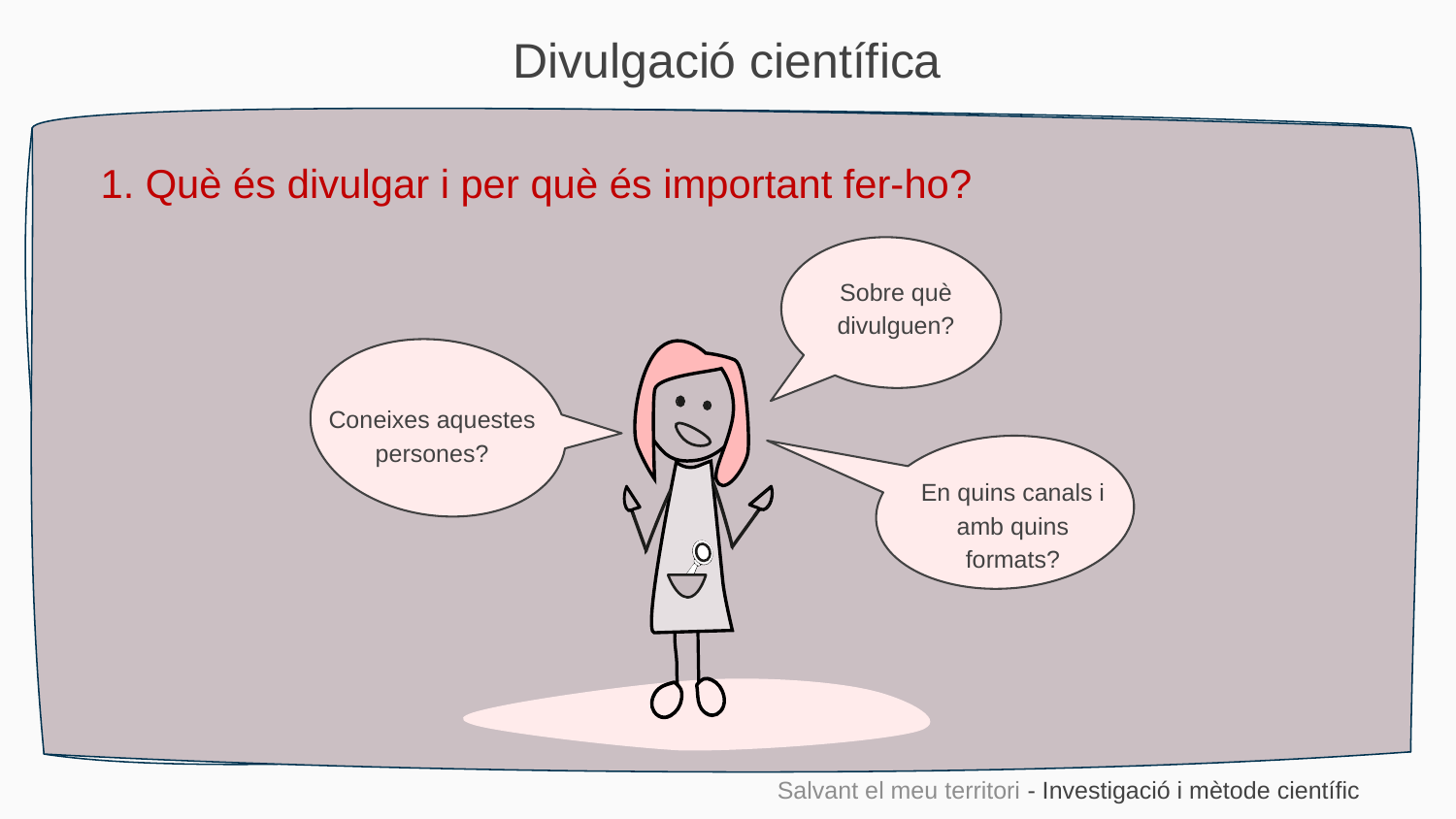

Divulgació científica

1. Què és divulgar i per què és important fer-ho?

Sobre què divulguen?

Coneixes aquestes persones?
En quins canals i amb quins formats?

Salvant el meu territori - Investigació i mètode científic